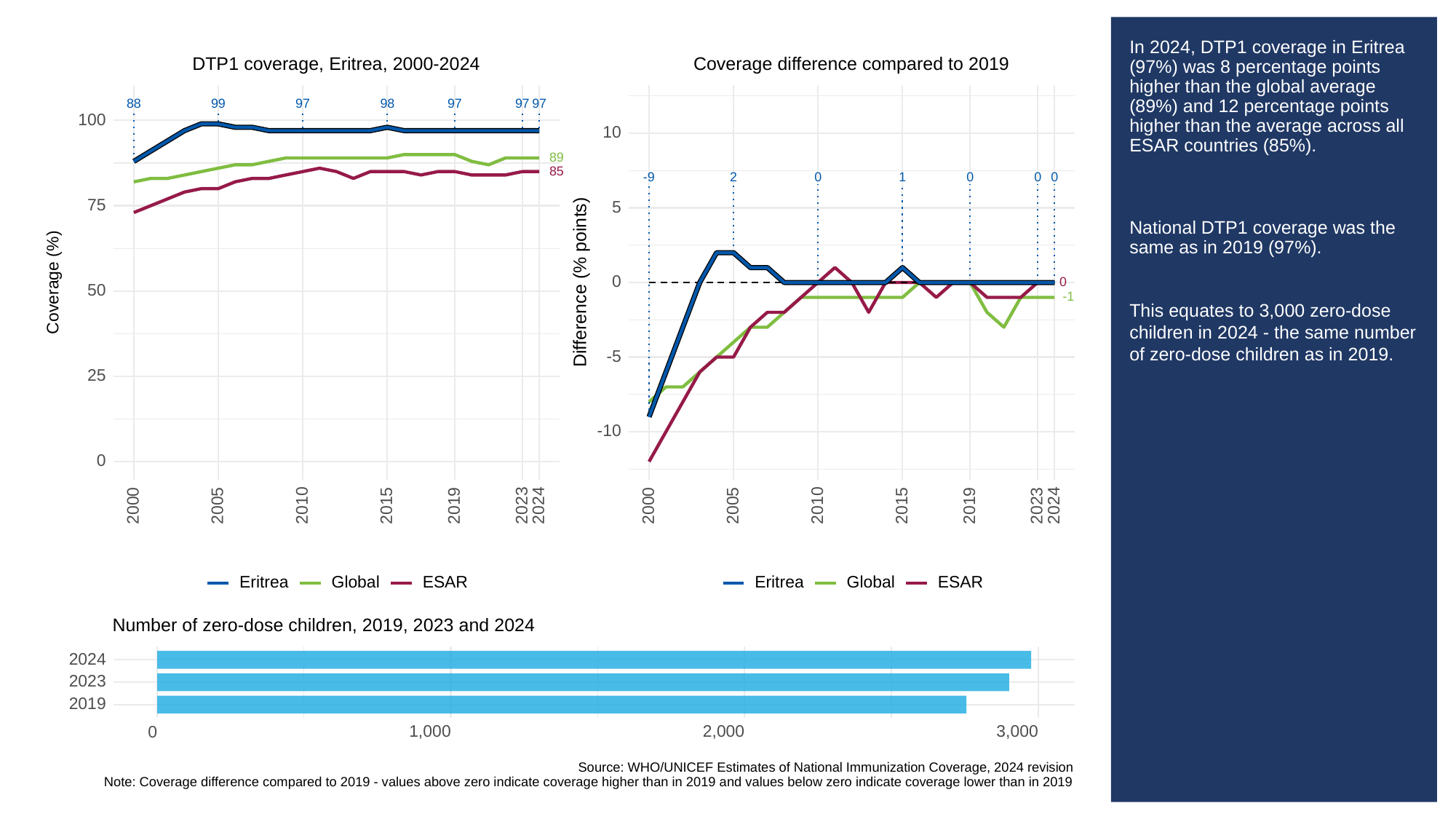

# In 2024, DTP1 coverage in Eritrea (97%) was 8 percentage points higher than the global average (89%) and 12 percentage points higher than the average across all ESAR countries (85%).

National DTP1 coverage was the same as in 2019 (97%).

This equates to 3,000 zero-dose children in 2024 - the same number of zero-dose children as in 2019.

Coverage difference compared to 2019
DTP1 coverage, Eritrea, 2000-2024

88
99
97
98
97
97
97

100

10

89

85

-9
0
0
0
0
2
1

75
5

Difference (% points)
Coverage (%)
0
0

50

-1

-5

25

-10

0

2023
2023
2000
2005
2010
2015
2019
2024
2000
2005
2010
2015
2019
2024
Global
ESAR
Global
ESAR
Eritrea
Eritrea

Number of zero-dose children, 2019, 2023 and 2024

2024

2023

2019

1,000
2,000
3,000
0
Source: WHO/UNICEF Estimates of National Immunization Coverage, 2024 revision
Note: Coverage difference compared to 2019 - values above zero indicate coverage higher than in 2019 and values below zero indicate coverage lower than in 2019